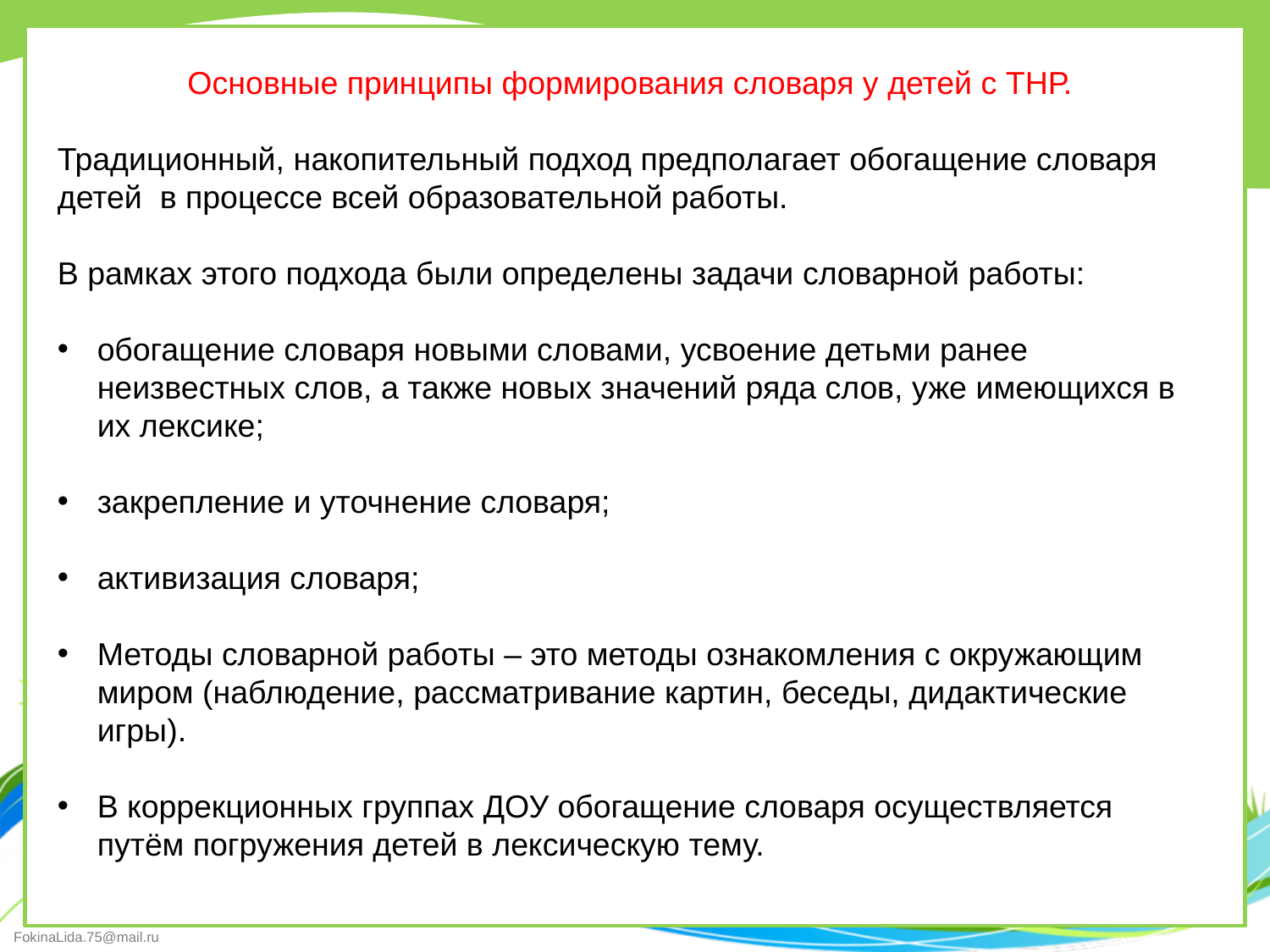

Основные принципы формирования словаря у детей с ТНР.

Традиционный, накопительный подход предполагает обогащение словаря детей  в процессе всей образовательной работы.

В рамках этого подхода были определены задачи словарной работы:

обогащение словаря новыми словами, усвоение детьми ранее неизвестных слов, а также новых значений ряда слов, уже имеющихся в их лексике;

закрепление и уточнение словаря;

активизация словаря;

Методы словарной работы – это методы ознакомления с окружающим миром (наблюдение, рассматривание картин, беседы, дидактические игры).

В коррекционных группах ДОУ обогащение словаря осуществляется путём погружения детей в лексическую тему.